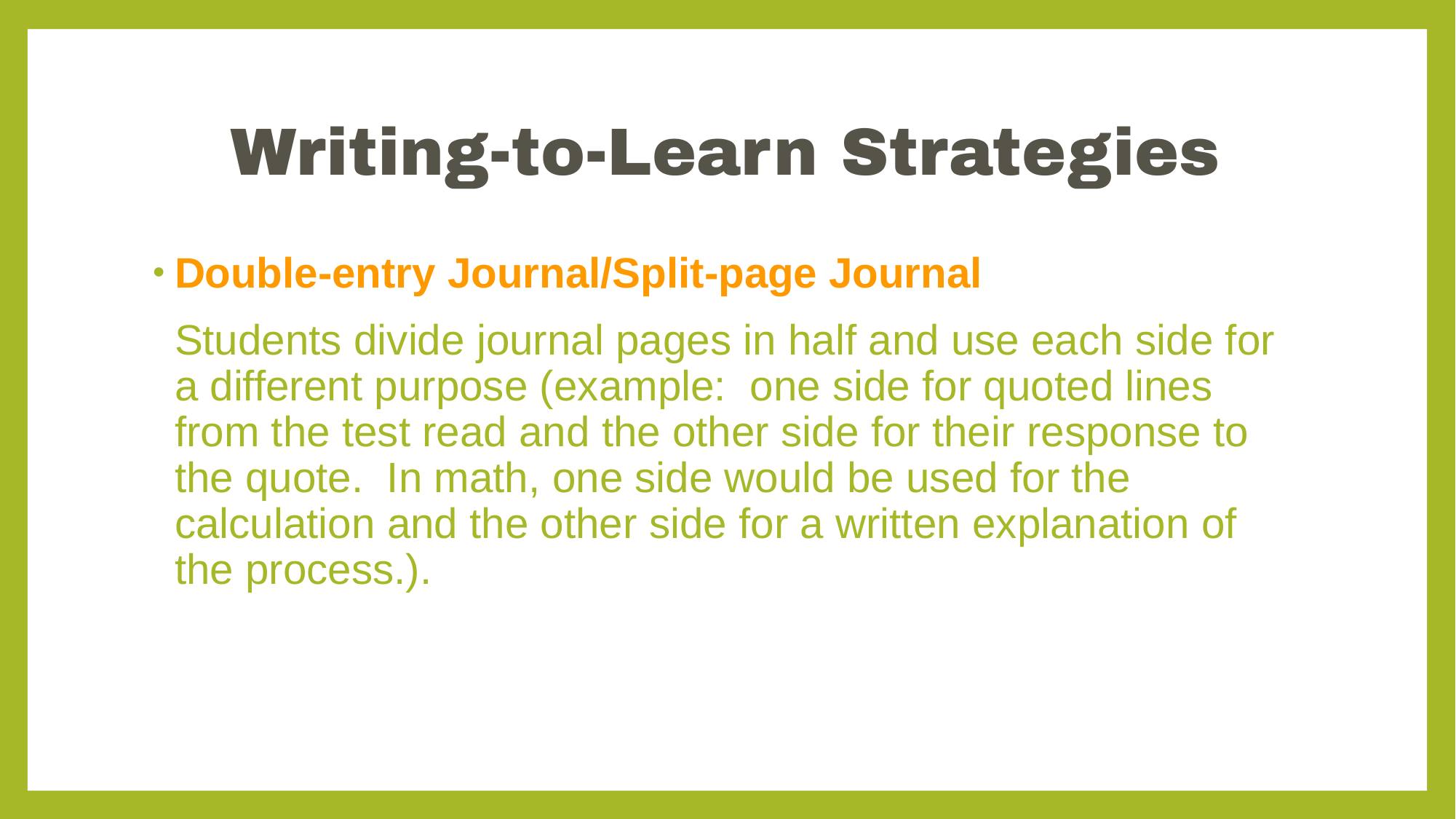

# Writing-to-Learn Strategies
Double-entry Journal/Split-page Journal
	Students divide journal pages in half and use each side for a different purpose (example:  one side for quoted lines from the test read and the other side for their response to the quote.  In math, one side would be used for the calculation and the other side for a written explanation of the process.).